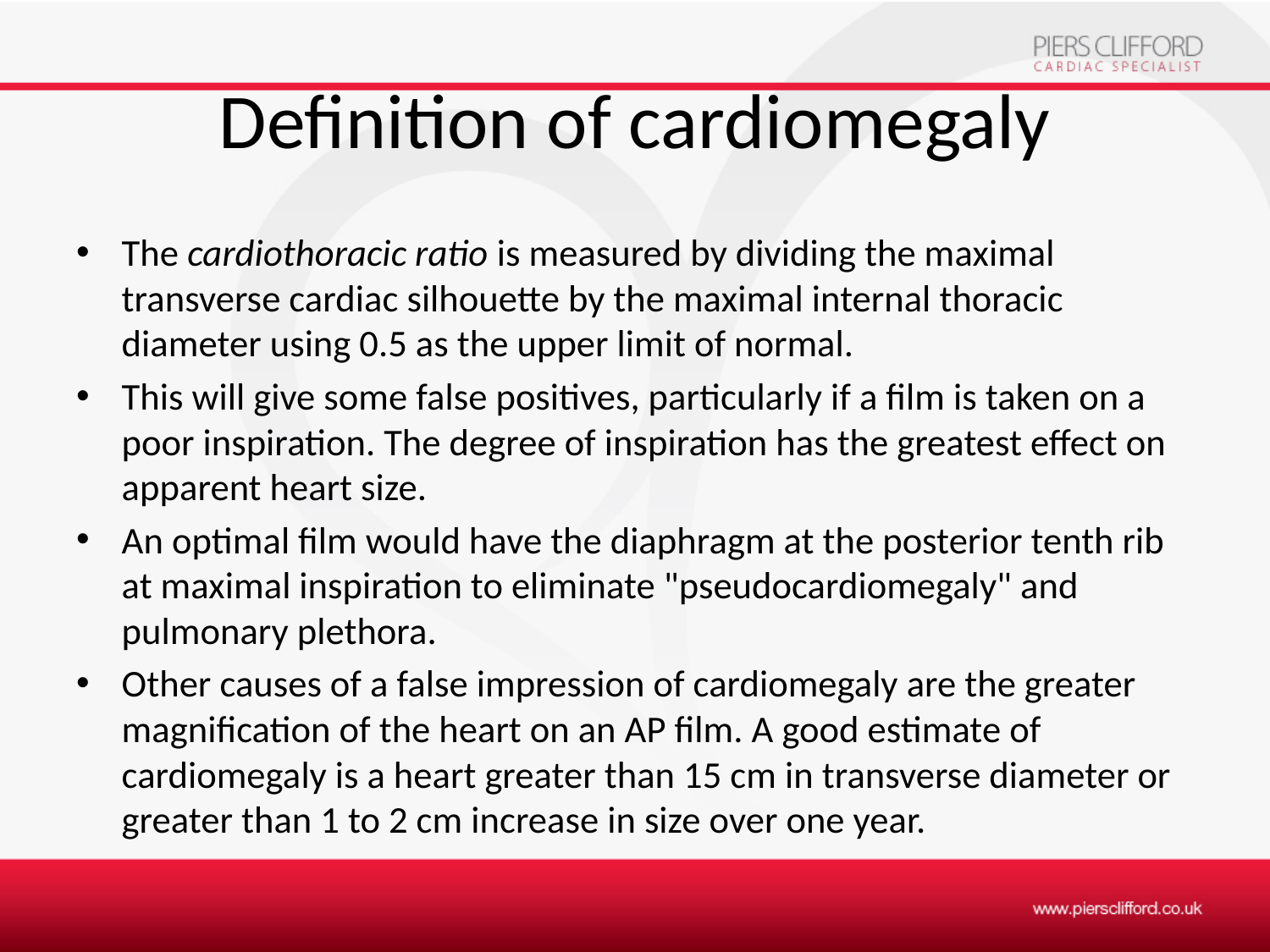

# Definition of cardiomegaly
The cardiothoracic ratio is measured by dividing the maximal transverse cardiac silhouette by the maximal internal thoracic diameter using 0.5 as the upper limit of normal.
This will give some false positives, particularly if a film is taken on a poor inspiration. The degree of inspiration has the greatest effect on apparent heart size.
An optimal film would have the diaphragm at the posterior tenth rib at maximal inspiration to eliminate "pseudocardiomegaly" and pulmonary plethora.
Other causes of a false impression of cardiomegaly are the greater magnification of the heart on an AP film. A good estimate of cardiomegaly is a heart greater than 15 cm in transverse diameter or greater than 1 to 2 cm increase in size over one year.